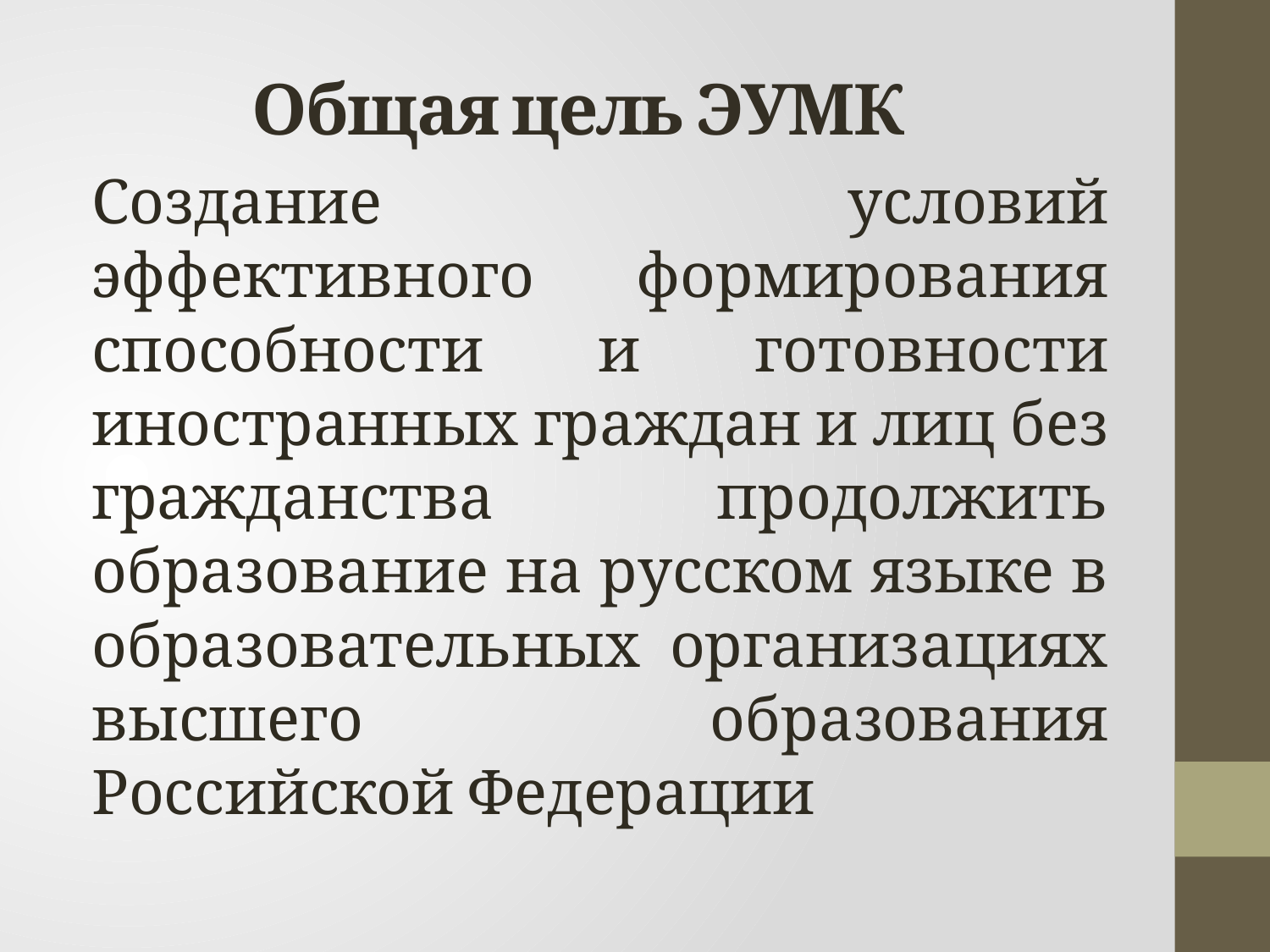

# Общая цель ЭУМК
Создание условий эффективного формирования способности и готовности иностранных граждан и лиц без гражданства продолжить образование на русском языке в образовательных организациях высшего образования Российской Федерации